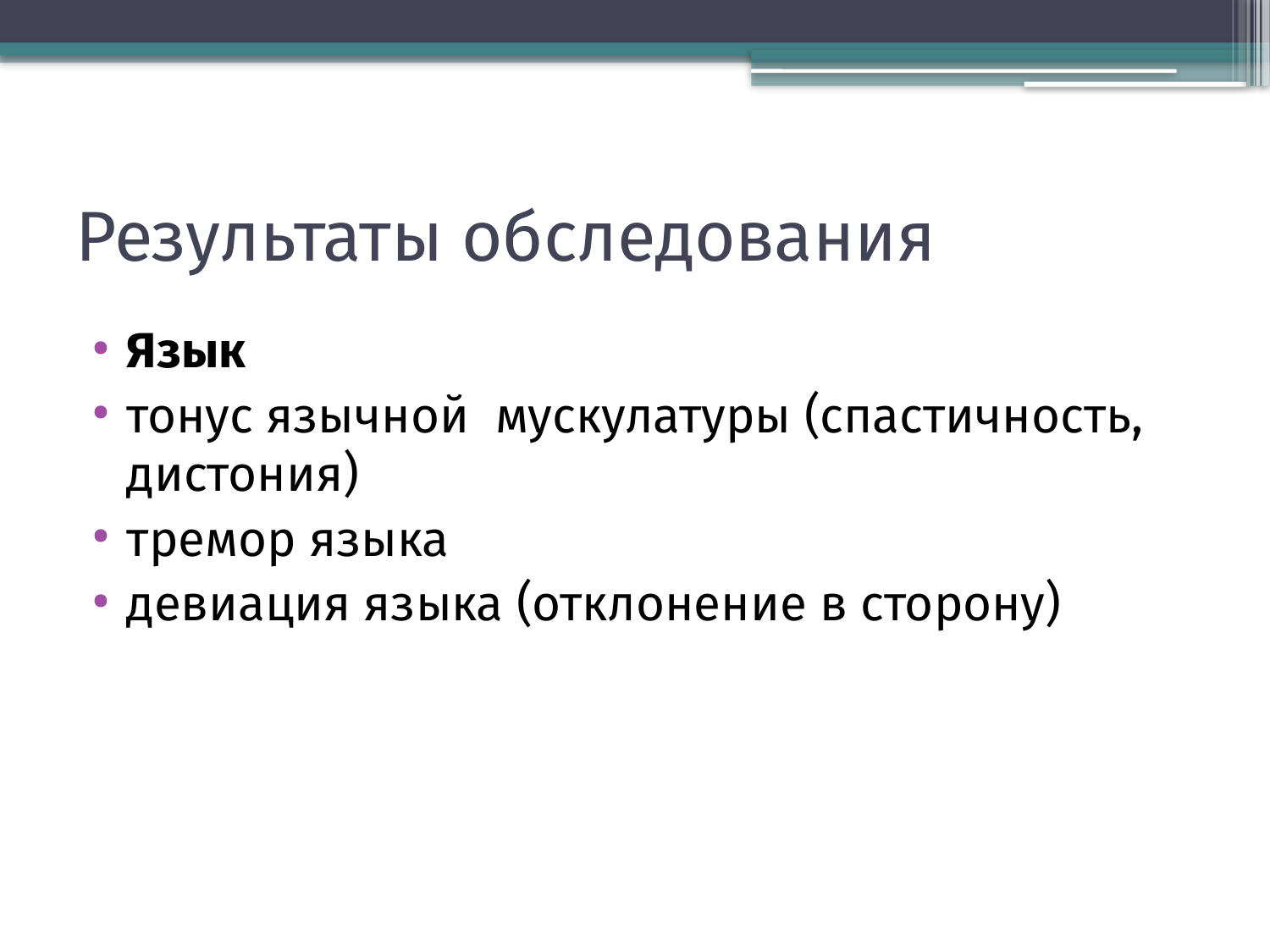

# Результаты обследования
Язык
тонус язычной  мускулатуры (спастичность, дистония)
тремор языка
девиация языка (отклонение в сторону)